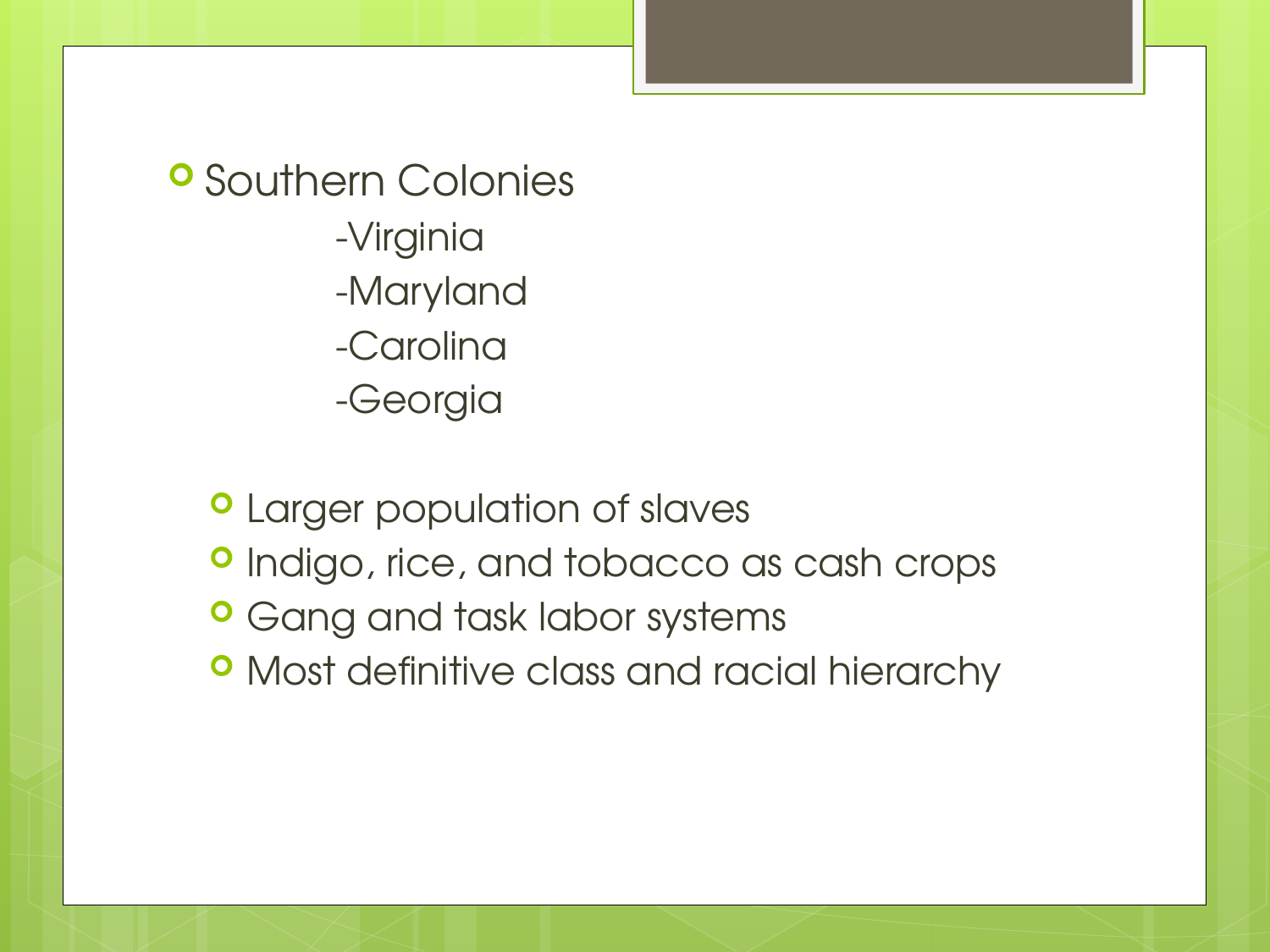

Southern Colonies
	-Virginia
	-Maryland
	-Carolina
	-Georgia

Larger population of slaves
Indigo, rice, and tobacco as cash crops
Gang and task labor systems
Most definitive class and racial hierarchy